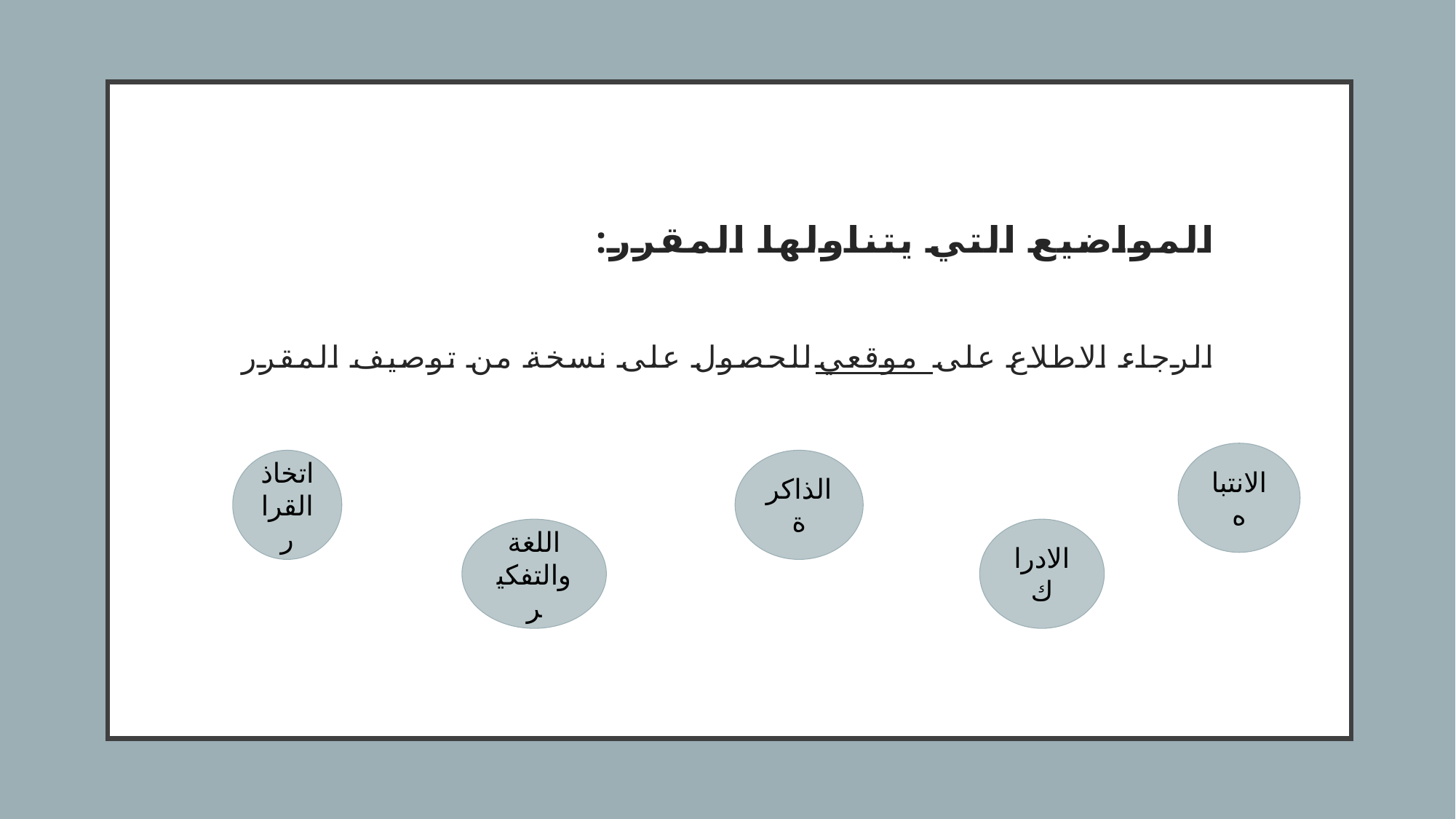

# المواضيع التي يتناولها المقرر: الرجاء الاطلاع على موقعي للحصول على نسخة من توصيف المقرر
الانتباه
اتخاذ القرار
الذاكرة
اللغة والتفكير
الادراك